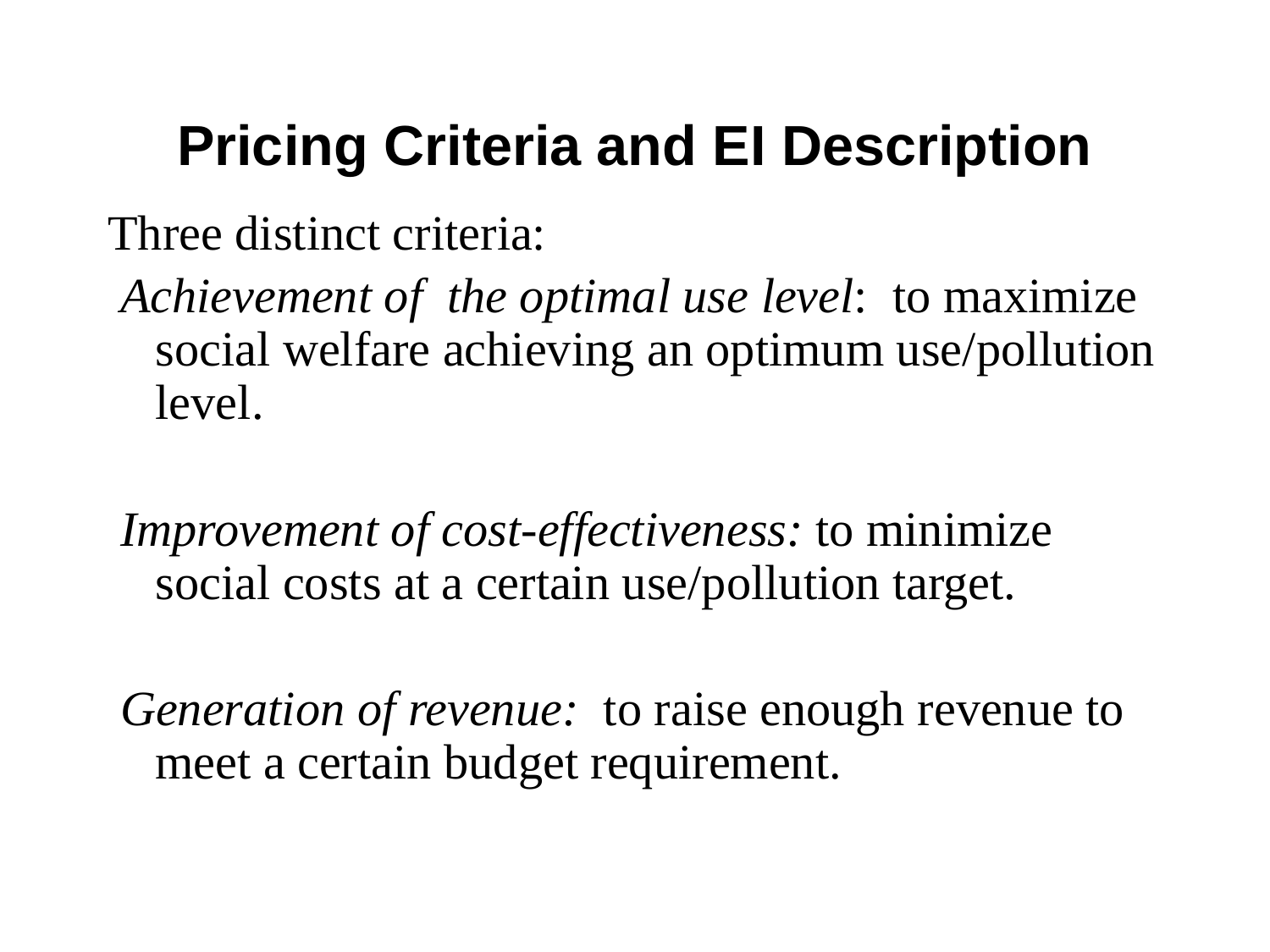

# Pricing Criteria and EI Description
Three distinct criteria:
 Achievement of  the optimal use level:  to maximize social welfare achieving an optimum use/pollution level.

 Improvement of cost-effectiveness: to minimize social costs at a certain use/pollution target.

 Generation of revenue:  to raise enough revenue to meet a certain budget requirement.